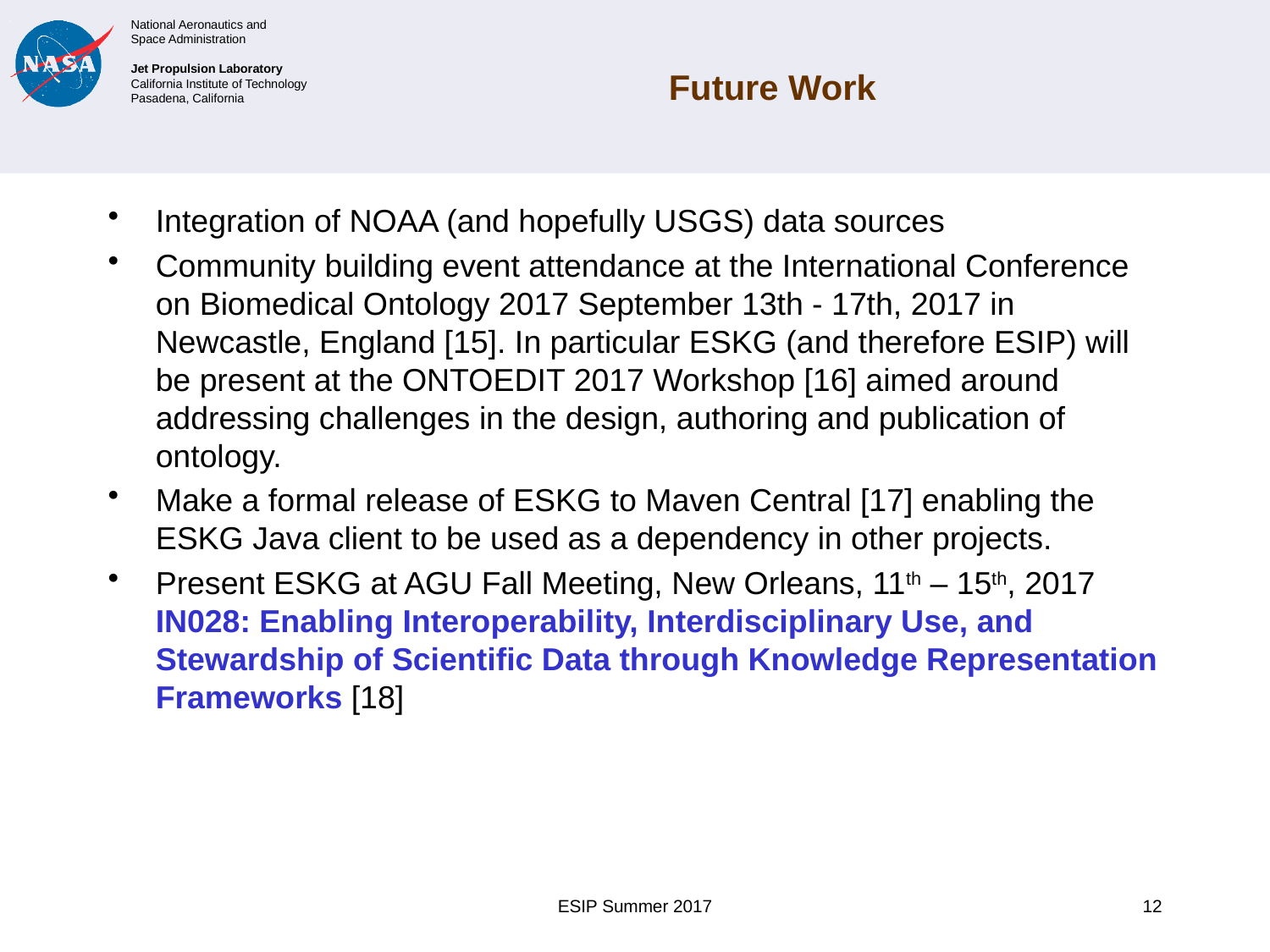

# Future Work
Integration of NOAA (and hopefully USGS) data sources
Community building event attendance at the International Conference on Biomedical Ontology 2017 September 13th - 17th, 2017 in Newcastle, England [15]. In particular ESKG (and therefore ESIP) will be present at the ONTOEDIT 2017 Workshop [16] aimed around addressing challenges in the design, authoring and publication of ontology.
Make a formal release of ESKG to Maven Central [17] enabling the ESKG Java client to be used as a dependency in other projects.
Present ESKG at AGU Fall Meeting, New Orleans, 11th – 15th, 2017 IN028: Enabling Interoperability, Interdisciplinary Use, and Stewardship of Scientific Data through Knowledge Representation Frameworks [18]

ESIP Summer 2017
12